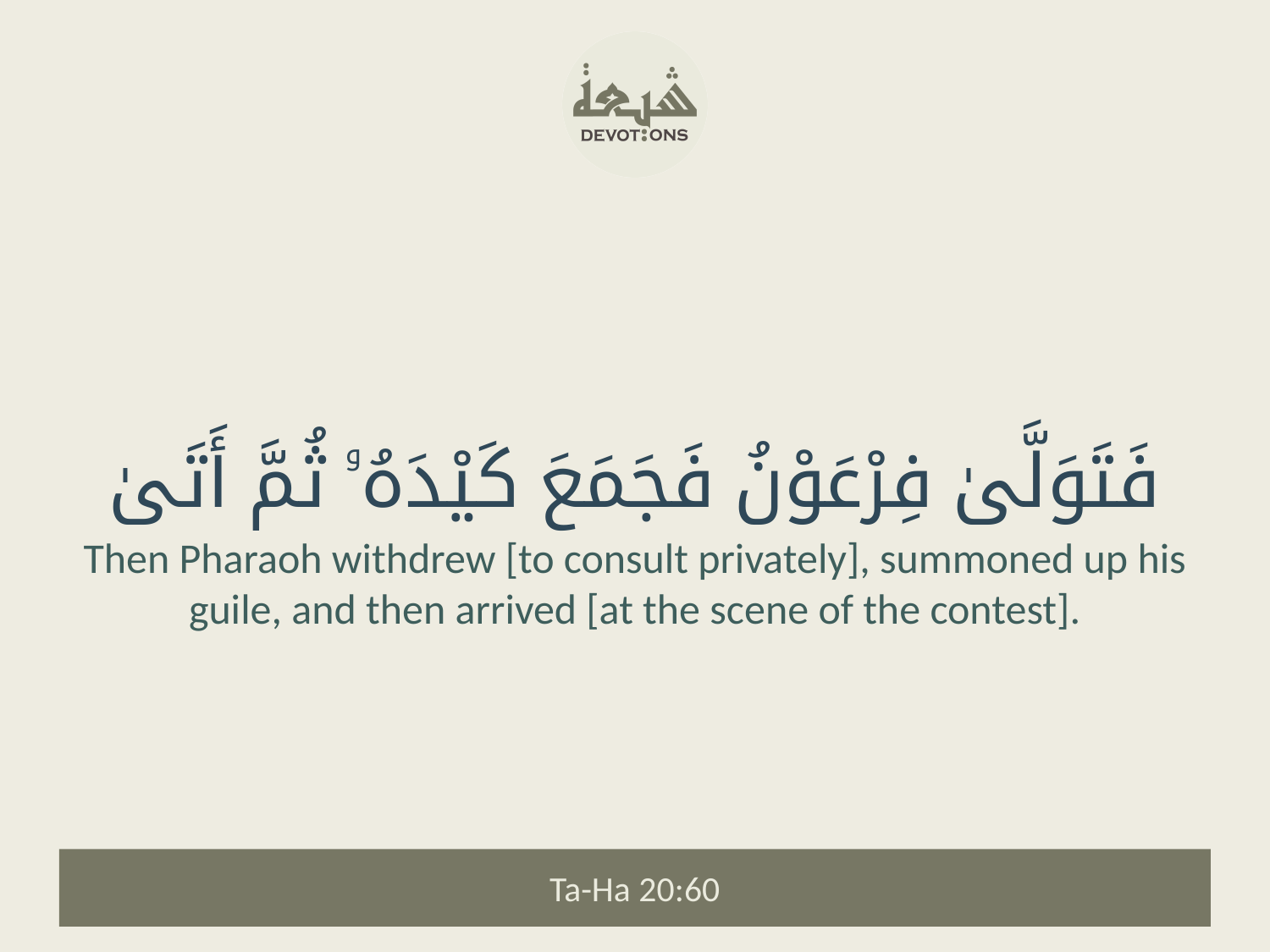

فَتَوَلَّىٰ فِرْعَوْنُ فَجَمَعَ كَيْدَهُۥ ثُمَّ أَتَىٰ
Then Pharaoh withdrew [to consult privately], summoned up his guile, and then arrived [at the scene of the contest].
Ta-Ha 20:60